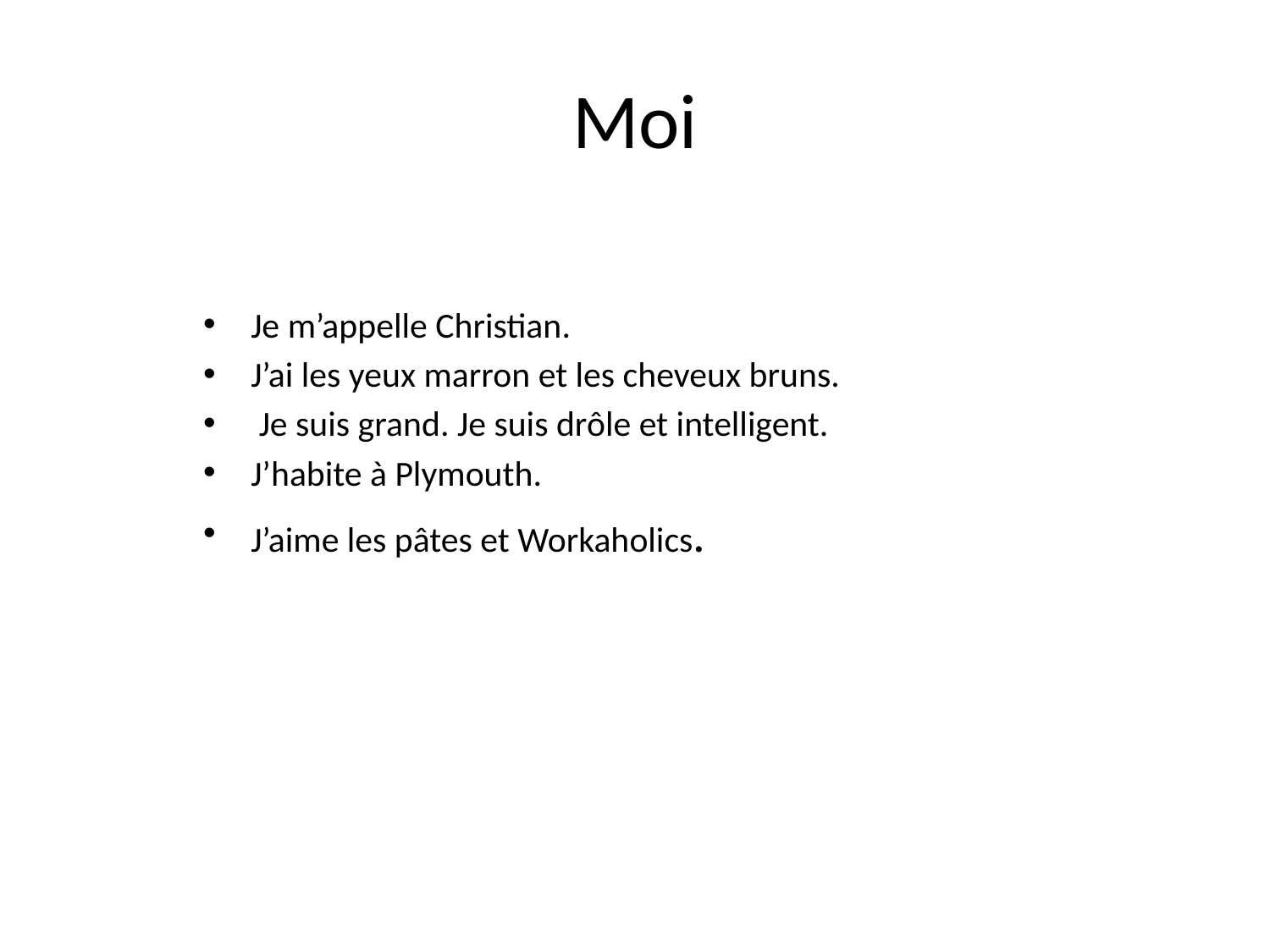

# Moi
Je m’appelle Christian.
J’ai les yeux marron et les cheveux bruns.
 Je suis grand. Je suis drôle et intelligent.
J’habite à Plymouth.
J’aime les pâtes et Workaholics.